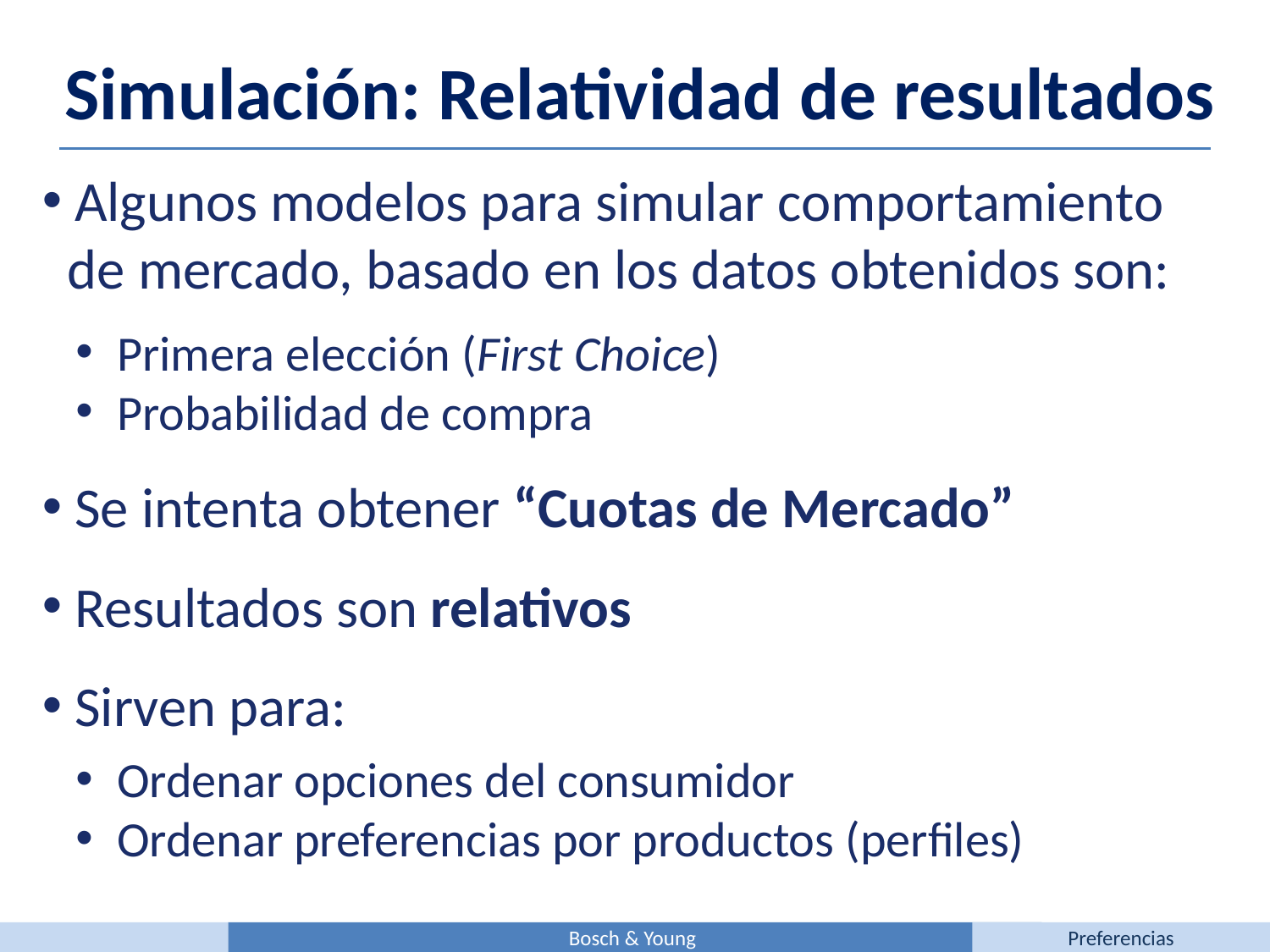

Simulación: Relatividad de resultados
 Algunos modelos para simular comportamiento
  de mercado, basado en los datos obtenidos son:

 Primera elección (First Choice)
 Probabilidad de compra

 Se intenta obtener “Cuotas de Mercado”

 Resultados son relativos

 Sirven para:

 Ordenar opciones del consumidor
 Ordenar preferencias por productos (perfiles)

Bosch & Young
Preferencias